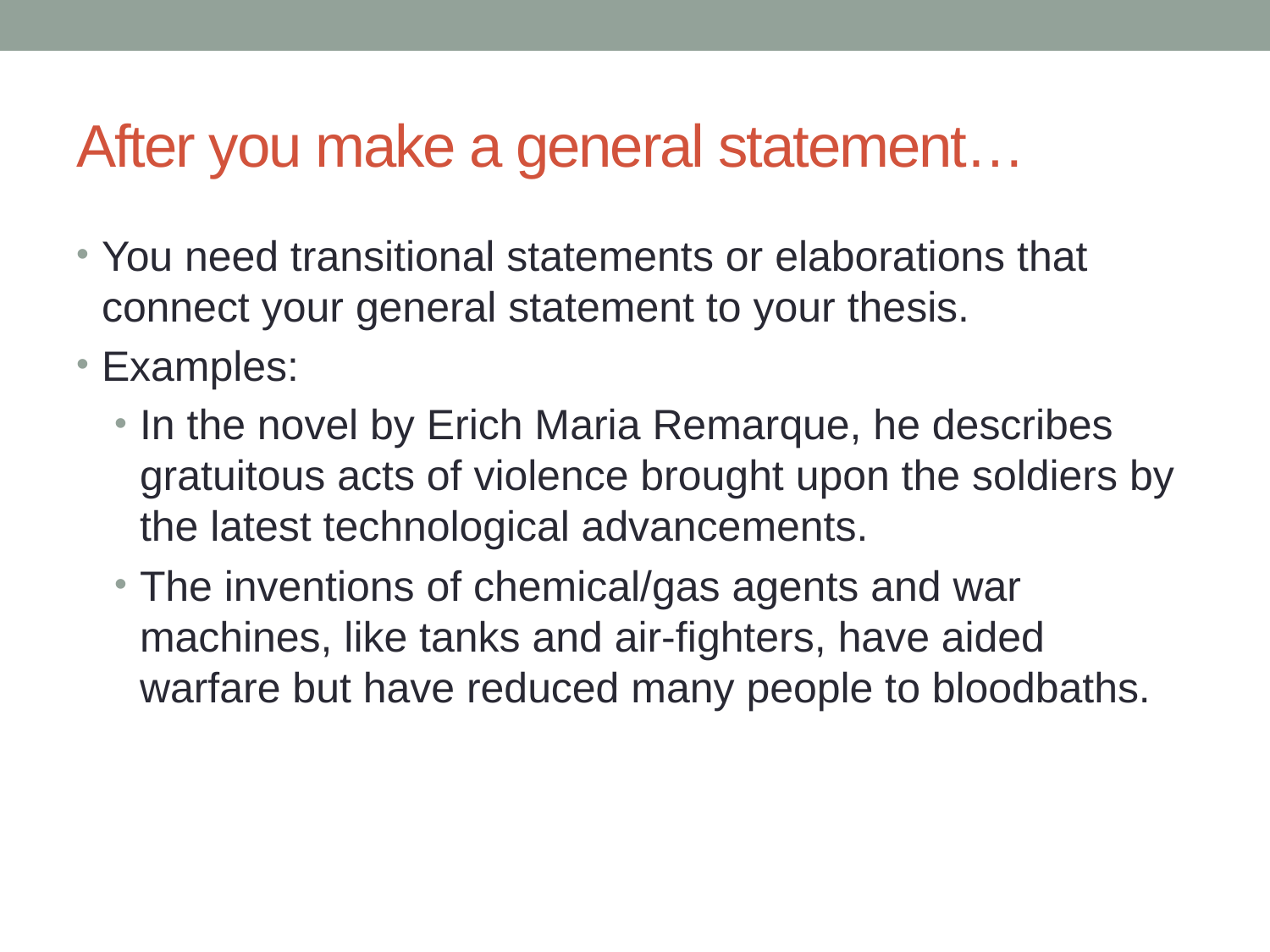

# After you make a general statement…
You need transitional statements or elaborations that connect your general statement to your thesis.
Examples:
In the novel by Erich Maria Remarque, he describes gratuitous acts of violence brought upon the soldiers by the latest technological advancements.
The inventions of chemical/gas agents and war machines, like tanks and air-fighters, have aided warfare but have reduced many people to bloodbaths.